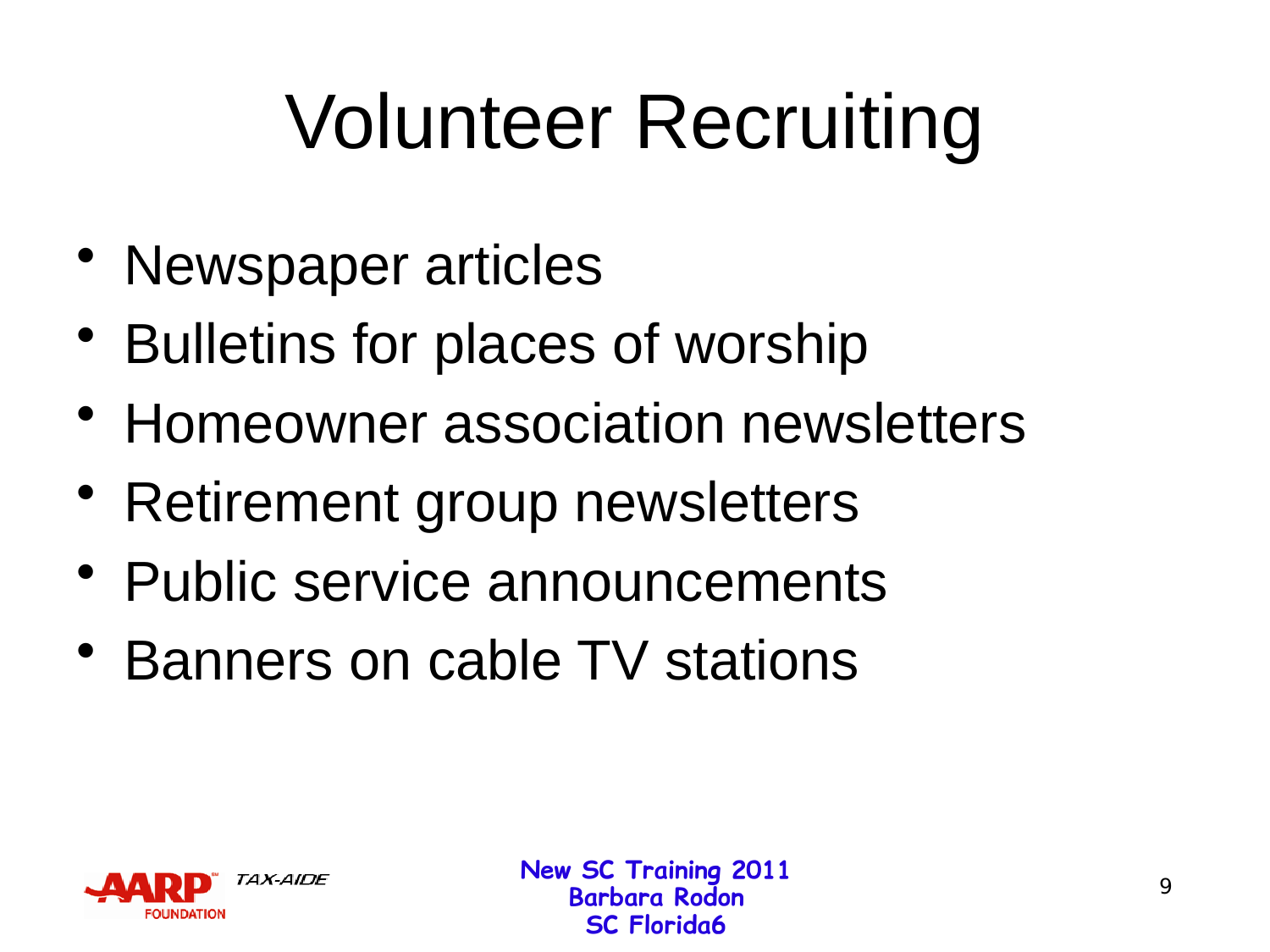

# Volunteer Recruiting
Newspaper articles
Bulletins for places of worship
Homeowner association newsletters
Retirement group newsletters
Public service announcements
Banners on cable TV stations